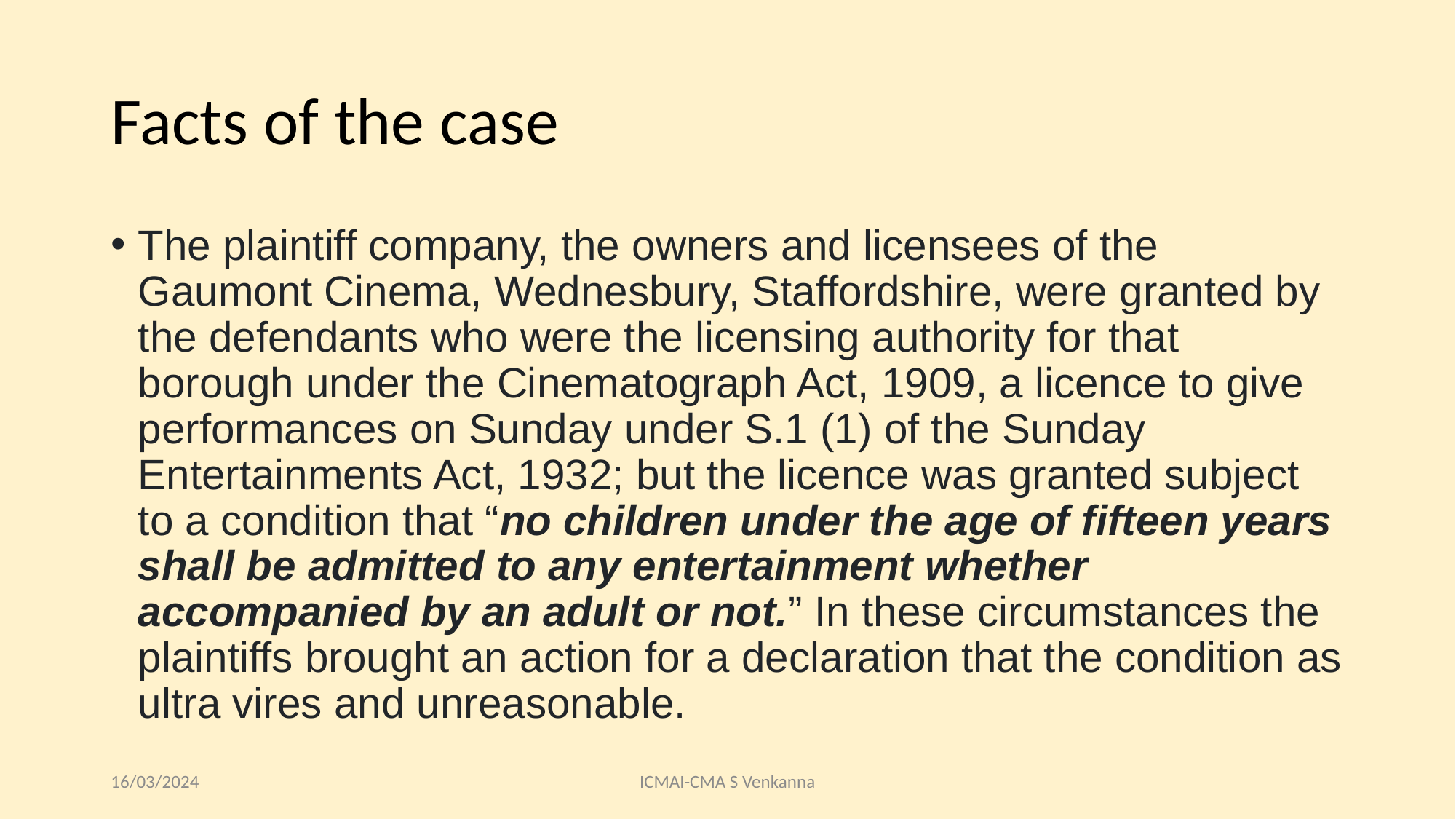

# Facts of the case
The plaintiff company, the owners and licensees of the Gaumont Cinema, Wednesbury, Staffordshire, were granted by the defendants who were the licensing authority for that borough under the Cinematograph Act, 1909, a licence to give performances on Sunday under S.1 (1) of the Sunday Entertainments Act, 1932; but the licence was granted subject to a condition that “no children under the age of fifteen years shall be admitted to any entertainment whether accompanied by an adult or not.” In these circumstances the plaintiffs brought an action for a declaration that the condition as ultra vires and unreasonable.
16/03/2024
ICMAI-CMA S Venkanna